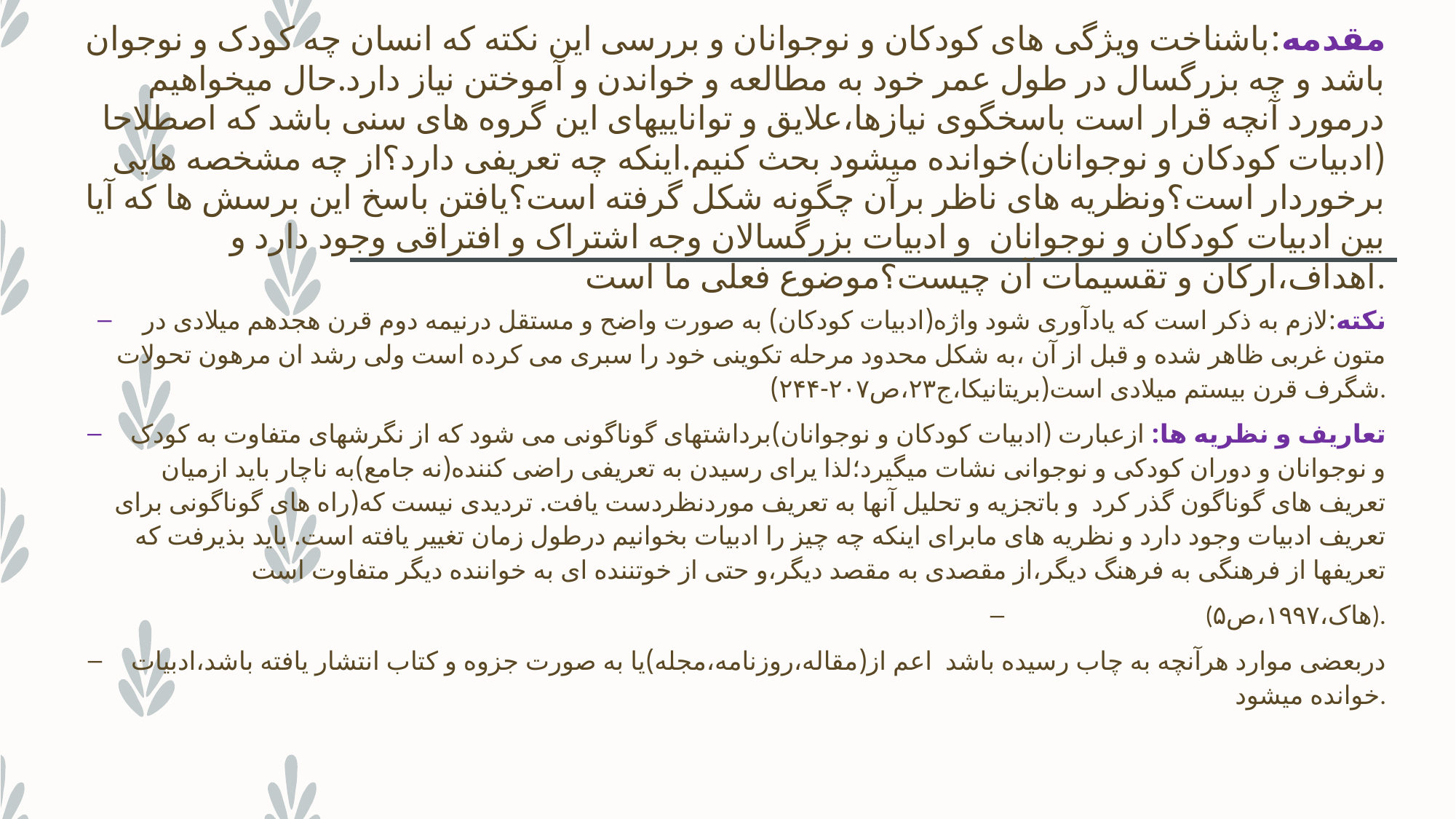

# مقدمه:باشناخت ویژگی های کودکان و نوجوانان و بررسی این نکته که انسان چه کودک و نوجوان باشد و چه بزرگسال در طول عمر خود به مطالعه و خواندن و آموختن نیاز دارد.حال میخواهیم درمورد آنچه قرار است باسخگوی نیازها،علایق و تواناییهای این گروه های سنی باشد که اصطلاحا (ادبیات کودکان و نوجوانان)خوانده میشود بحث کنیم.اینکه چه تعریفی دارد؟از چه مشخصه هایی برخوردار است؟ونظریه های ناظر برآن چگونه شکل گرفته است؟یافتن باسخ این برسش ها‍‍‍ که آیا بین ادبیات کودکان و نوجوانان  و ادبیات بزرگسالان وجه اشتراک و افتراقی وجود دارد و اهداف،ارکان و تقسیمات آن چیست؟موضوع فعلی ما است.
نکته:لازم به ذکر است که یادآوری شود واژه(ادبیات کودکان) به صورت واضح و مستقل درنیمه دوم قرن هجدهم میلادی در متون غربی ظاهر شده و قبل از آن ،به شکل محدود مرحله تکوینی خود را سبری می کرده است ولی رشد ان مرهون تحولات شگرف قرن بیستم میلادی است(بریتانیکا،ج۲۳،ص۲۰۷-۲۴۴).
تعاریف و نظریه ها: ازعبارت (ادبیات کودکان و نوجوانان)برداشتهای گوناگونی می شود که از نگرشهای متفاوت به کودک و نوجوانان و دوران کودکی و نوجوانی نشات میگیرد؛لذا یرای رسیدن به تعریفی راضی کننده(نه جامع)به ناچار باید ازمیان تعریف های گوناگون گذر کرد  و باتجزیه و تحلیل آنها به تعریف موردنظردست یافت. تردیدی نیست که(راه های گوناگونی برای تعریف ادبیات وجود دارد و نظریه های مابرای اینکه چه چیز را ادبیات بخوانیم درطول زمان تغییر یافته است. باید بذیرفت که تعریفها از فرهنگی به فرهنگ دیگر،از مقصدی به مقصد دیگر،و حتی از خوتننده ای به خواننده دیگر متفاوت است
(هاک،۱۹۹۷،ص۵).
دربعضی موارد هرآنچه به چاب رسیده باشد  اعم از(مقاله،روزنامه،مجله)یا به صورت جزوه و کتاب انتشار یافته باشد،ادبیات خوانده میشود.